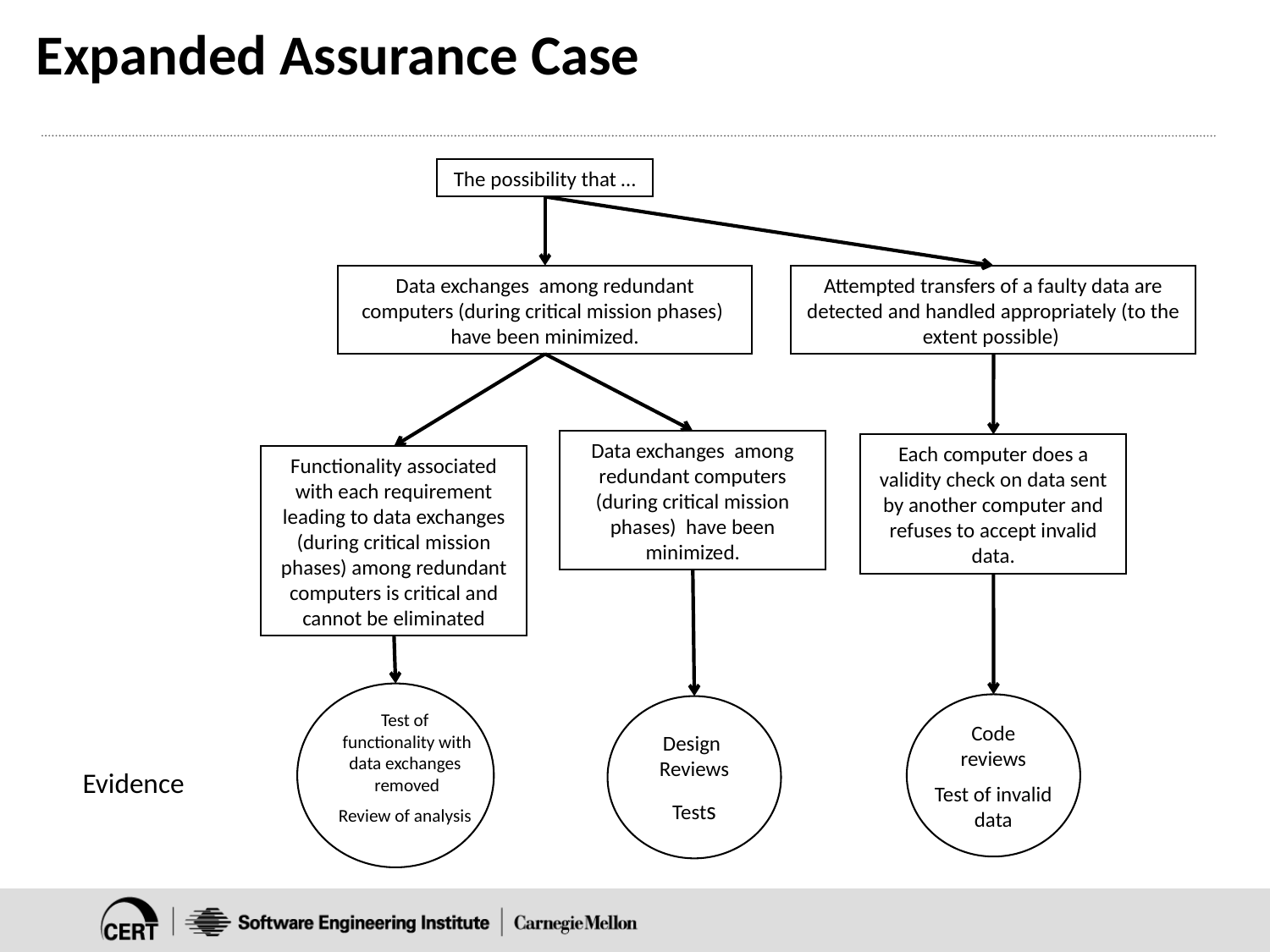

# Expanded Assurance Case
The possibility that …
Data exchanges  among redundant computers (during critical mission phases)  have been minimized.
Attempted transfers of a faulty data are detected and handled appropriately (to the extent possible)
Data exchanges  among redundant computers (during critical mission phases)  have been minimized.
Each computer does a validity check on data sent by another computer and refuses to accept invalid data.
Functionality associated with each requirement leading to data exchanges (during critical mission phases) among redundant computers is critical and cannot be eliminated
Test of
functionality with
data exchanges
removed
Review of analysis

Code
reviews
Test of invalid
data
Design
Reviews
Tests
Evidence